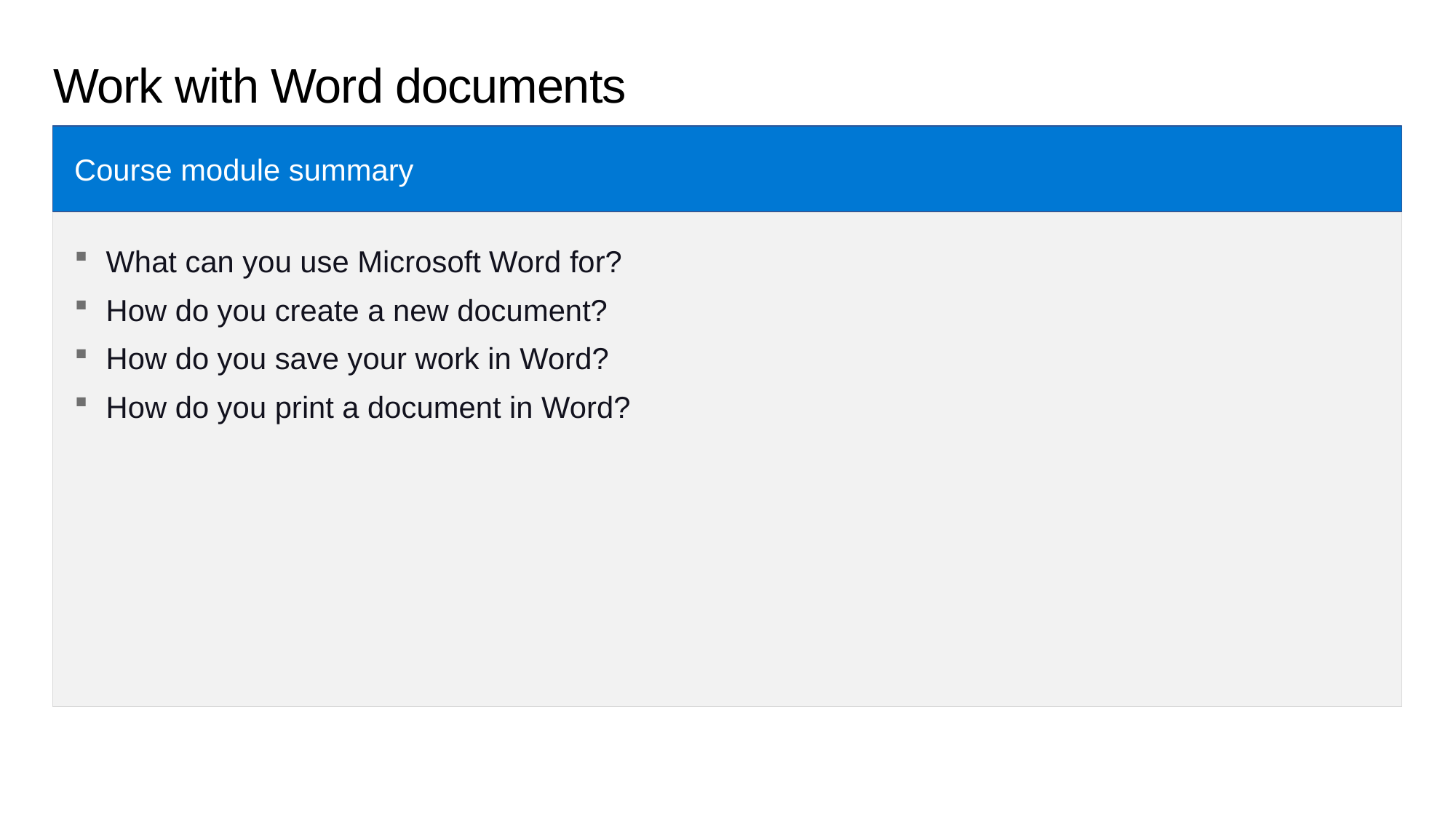

Work with Word documents
Course module summary
What can you use Microsoft Word for?
How do you create a new document?
How do you save your work in Word?
How do you print a document in Word?